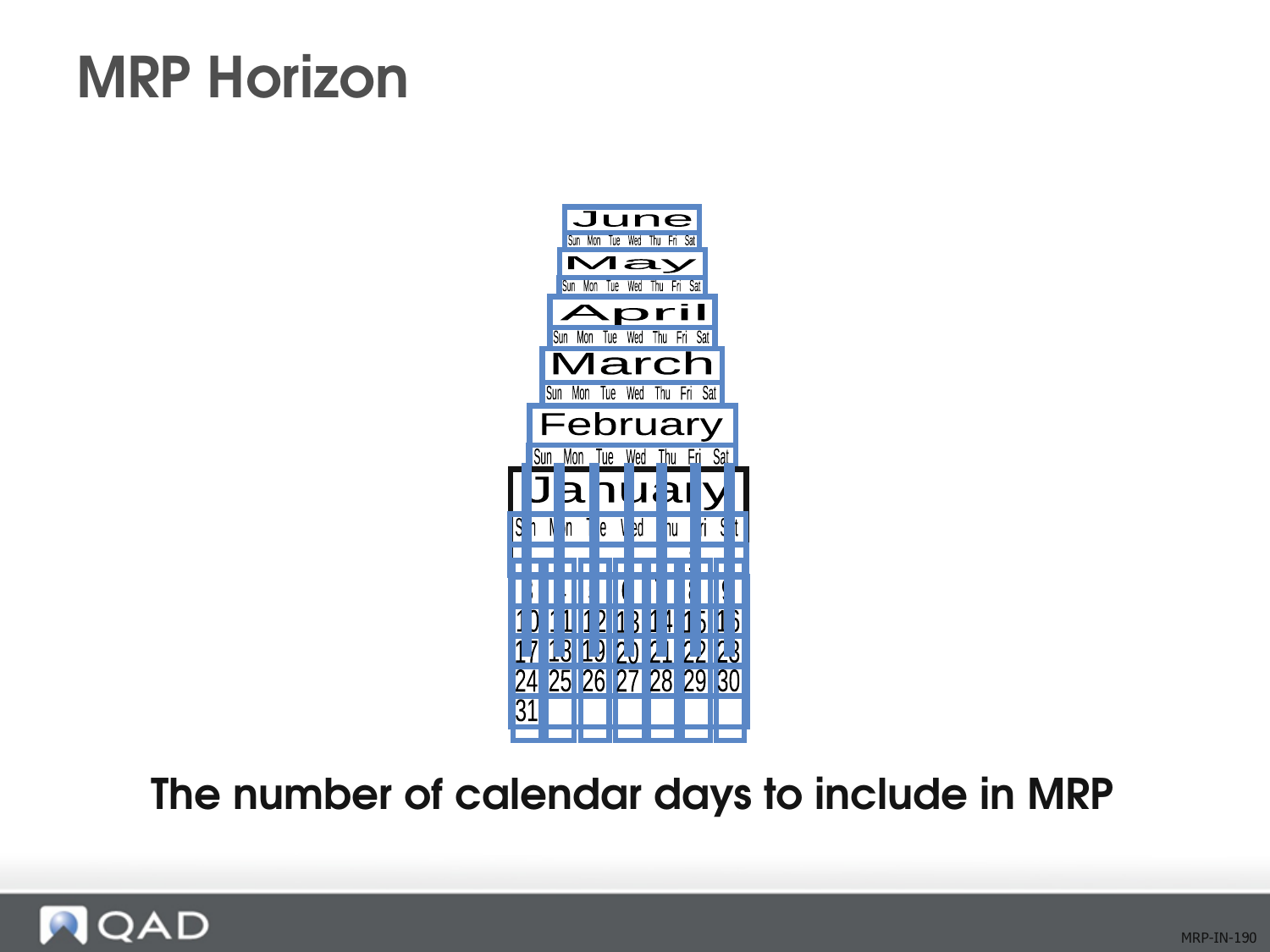

# MRP Horizon

June

Sun
Mon
Tue
Wed
Thu
Fri
Sat

May

Sun
Mon
Tue
Wed
Thu
Fri
Sat

April

Sun
Mon
Tue
Wed
Thu
Fri
Sat

March

Sun
Mon
Tue
Wed
Thu
Fri
Sat

February

Sun
Mon
Tue
Wed
Thu
Fri
Sat

January

Sun
Mon
Tue
Wed
Thu
Fri
Sat

2
1

3
4
5
6
7
8
9

11
10
12
14
16
13
15

18
19
23
17
21
22
20

24
25
26
27
28
29
30

31
The number of calendar days to include in MRP
MRP-IN-190